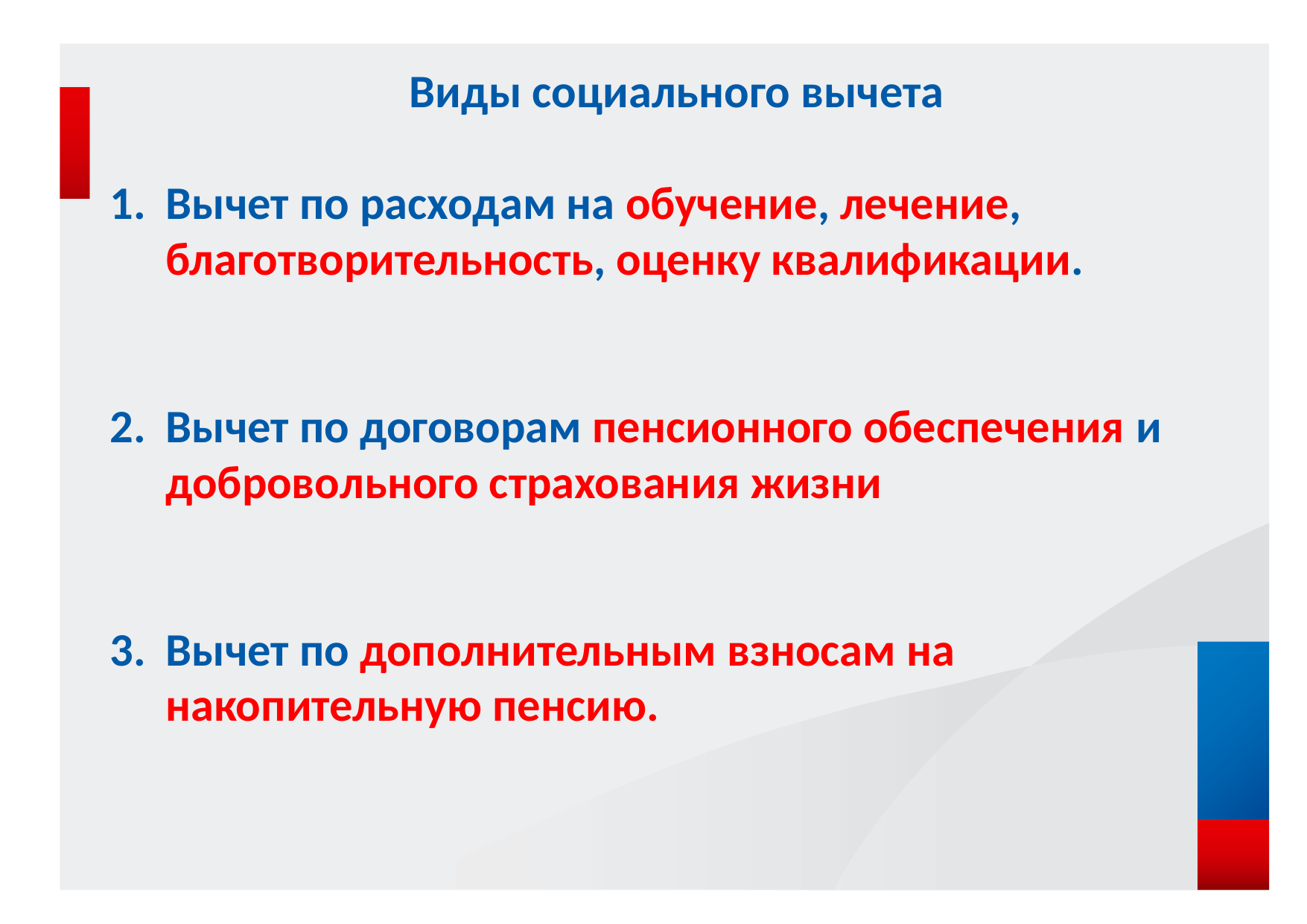

Виды социального вычета

Вычет по расходам на обучение, лечение, благотворительность, оценку квалификации.

Вычет по договорам пенсионного обеспечения и добровольного страхования жизни

Вычет по дополнительным взносам на накопительную пенсию.